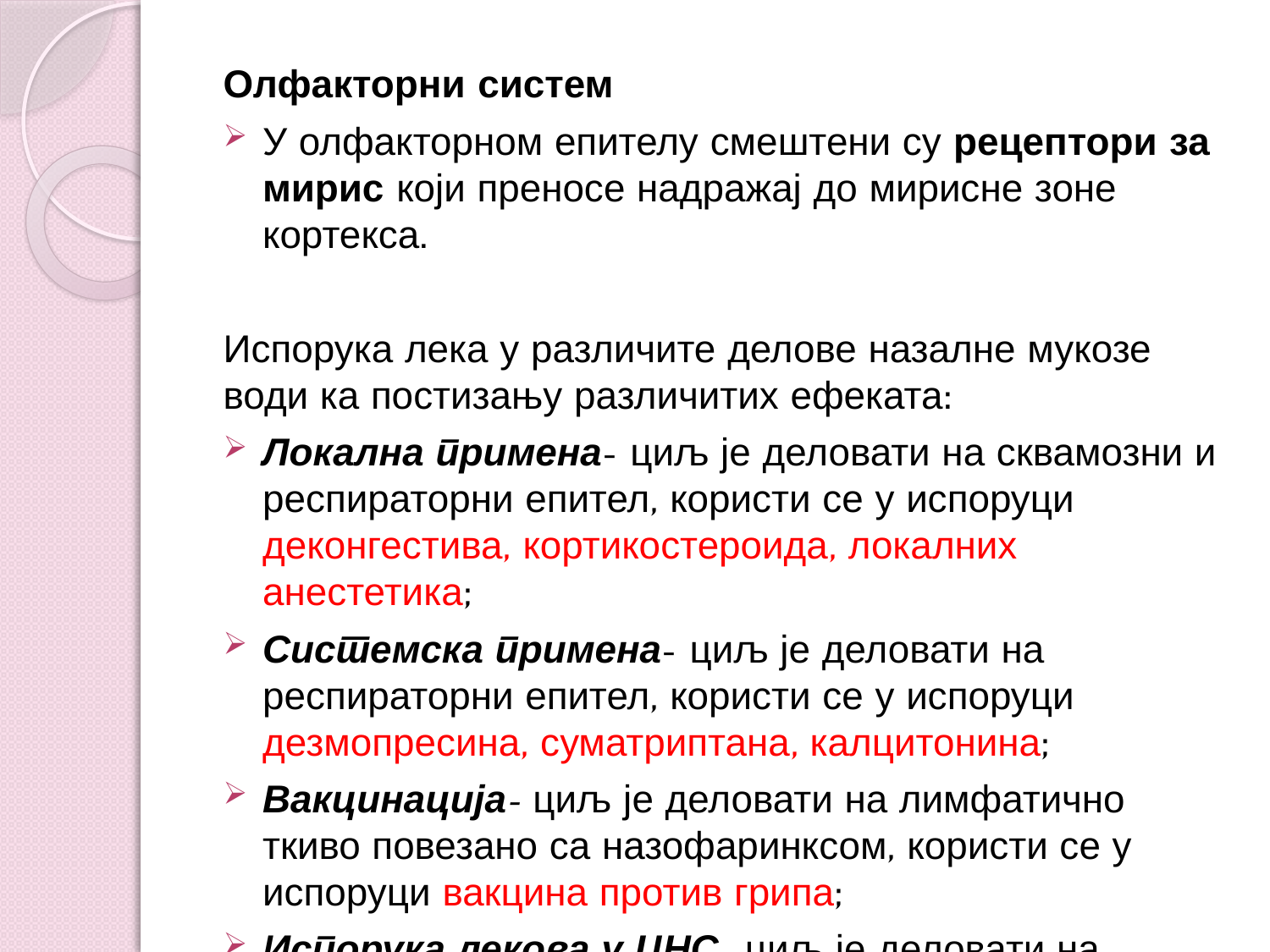

Олфакторни систем
У олфакторном епителу смештени су рецептори за мирис који преносе надражај до мирисне зоне кортекса.

Испорука лека у различите делове назалне мукозе води ка постизању различитих ефеката:
Локална примена- циљ је деловати на сквамозни и респираторни епител, користи се у испоруци деконгестива, кортикостероида, локалних анестетика;
Системска примена- циљ је деловати на респираторни епител, користи се у испоруци дезмопресина, суматриптана, калцитонина;
Вакцинација- циљ је деловати на лимфатично ткиво повезано са назофаринксом, користи се у испоруци вакцина против грипа;
Испорука лекова у ЦНС- циљ је деловати на олфакторни регион;